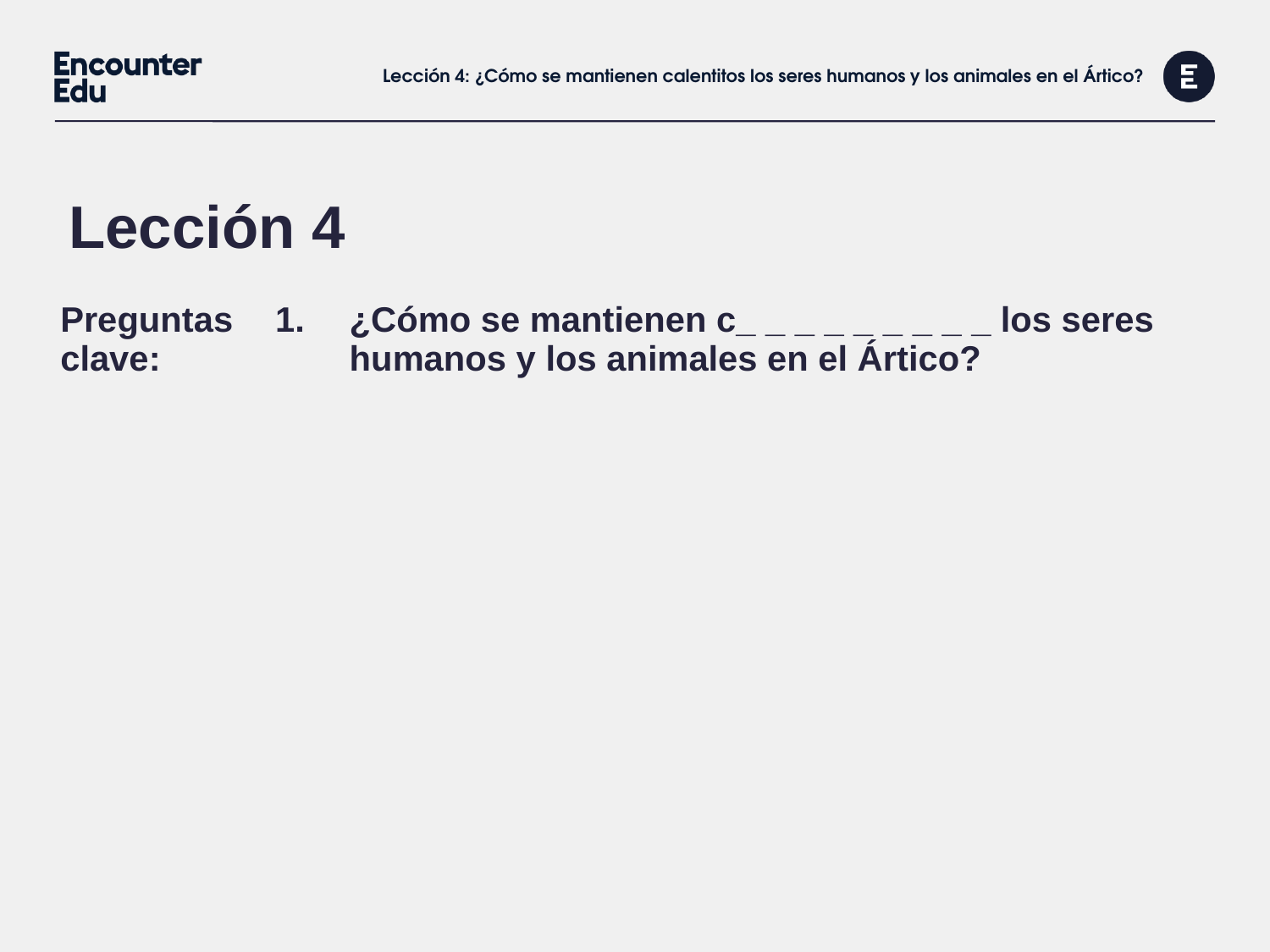

# Lección 4: ¿Cómo se mantienen calentitos los seres humanos y los animales en el Ártico?
Lección 4
| Preguntas clave: | ¿Cómo se mantienen c\_ \_ \_ \_ \_ \_ \_ \_ \_ los seres humanos y los animales en el Ártico? |
| --- | --- |